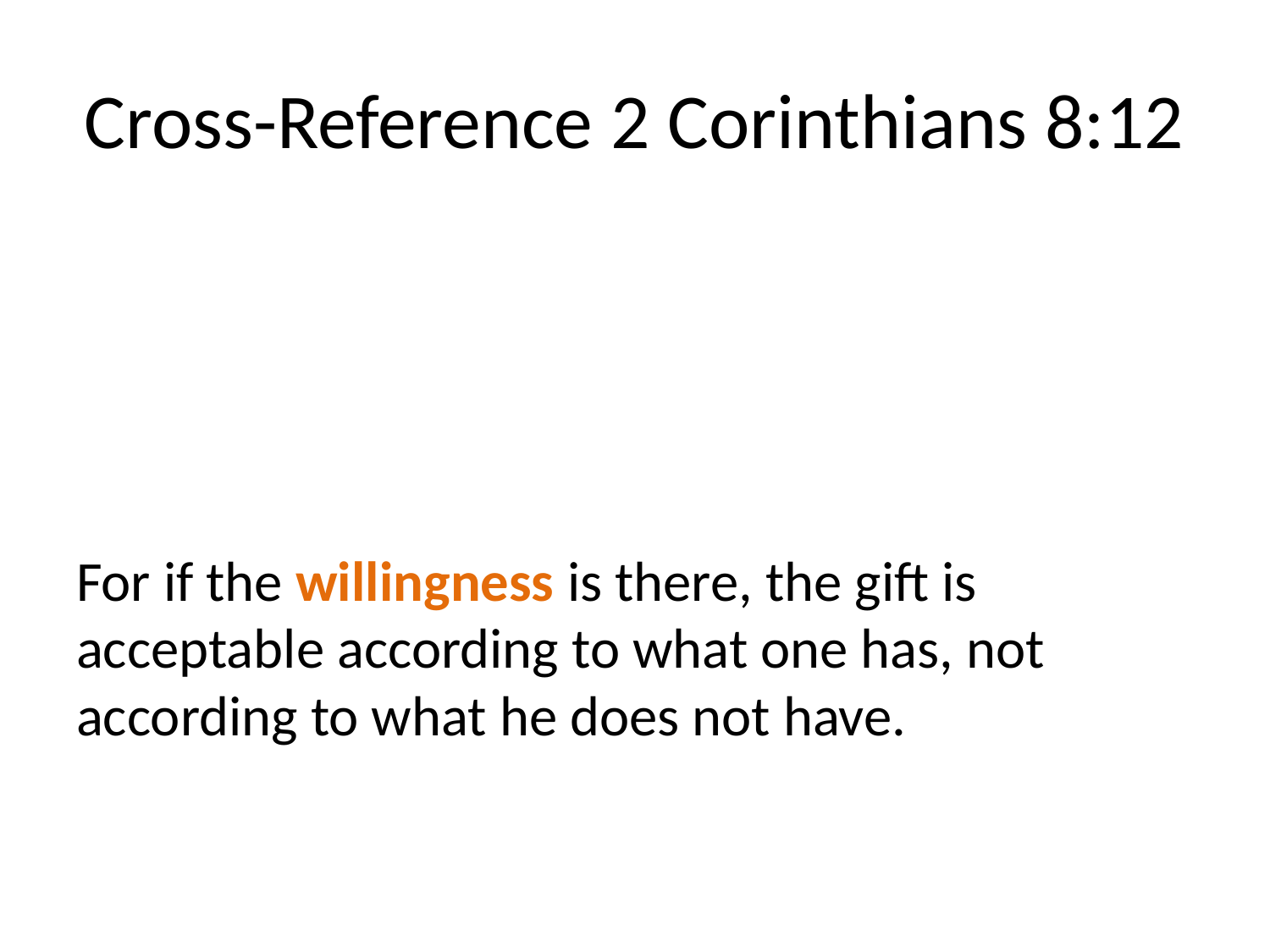

# Cross-Reference 2 Corinthians 8:12

For if the willingness is there, the gift is acceptable according to what one has, not according to what he does not have.